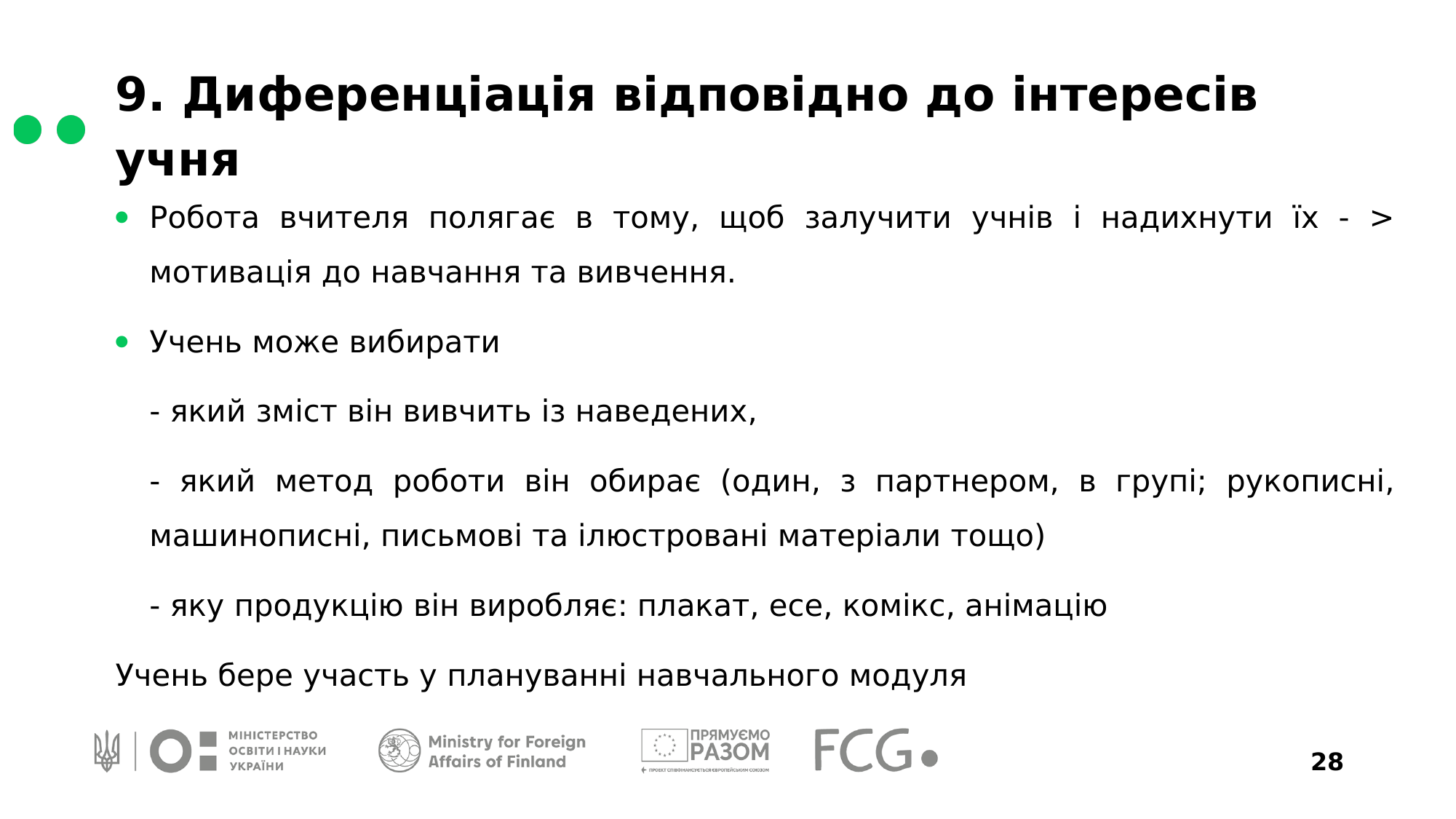

9. Диференціація відповідно до інтересів учня
Робота вчителя полягає в тому, щоб залучити учнів і надихнути їх - > мотивація до навчання та вивчення.
Учень може вибирати
	- який зміст він вивчить із наведених,
	- який метод роботи він обирає (один, з партнером, в групі; рукописні, машинописні, письмові та ілюстровані матеріали тощо)
	- яку продукцію він виробляє: плакат, есе, комікс, анімацію
Учень бере участь у плануванні навчального модуля

28